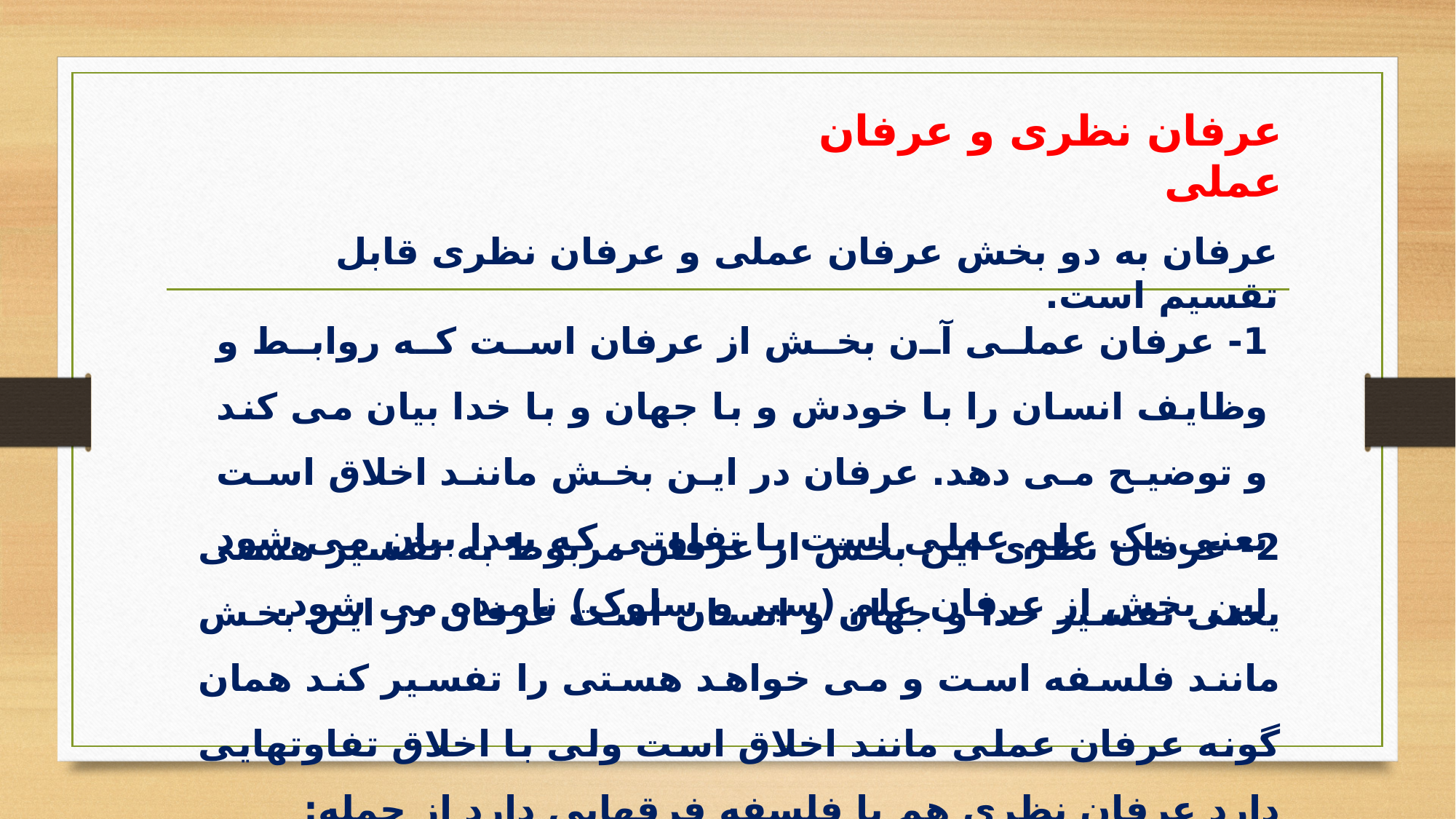

عرفان نظری و عرفان عملی
عرفان به دو بخش عرفان عملی و عرفان نظری قابل تقسیم است.
1- عرفان عملی آن بخش از عرفان است که روابط و وظایف انسان را با خودش و با جهان و با خدا بیان می کند و توضیح می دهد. عرفان در این بخش مانند اخلاق است یعنی یک علم عملی است با تفاوتی که بعدا بیان می شود این بخش از عرفان علم (سیر و سلوک) نامیده می شود.

2- عرفان نظری این بخش از عرفان مربوط به تفسیر هستی یعنی تفسیر خدا و جهان و انسان است عرفان در این بخش مانند فلسفه است و می خواهد هستی را تفسیر کند همان گونه عرفان عملی مانند اخلاق است ولی با اخلاق تفاوتهایی دارد عرفان نظری هم با فلسفه فرقهایی دارد از جمله: